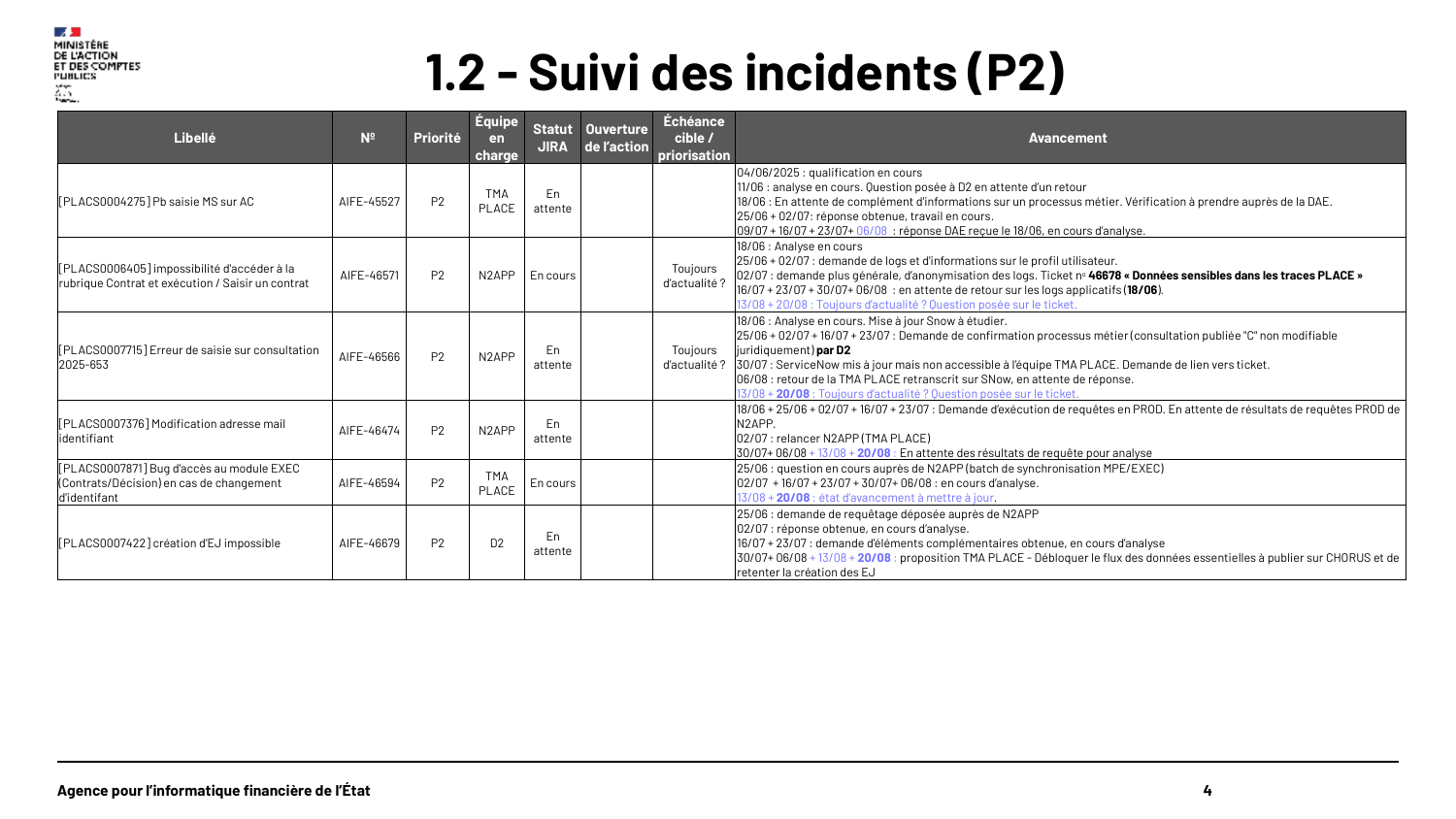

# 1.2 - Suivi des incidents (P2)
| Libellé | Nº | Priorité | Équipe en charge | Statut JIRA | Ouverture de l’action | Échéance cible / priorisation | Avancement |
| --- | --- | --- | --- | --- | --- | --- | --- |
| [PLACS0004275] Pb saisie MS sur AC | AIFE-45527 | P2 | TMA PLACE | En attente |  |  | 04/06/2025 : qualification en cours 11/06 : analyse en cours. Question posée à D2 en attente d’un retour 18/06 : En attente de complément d'informations sur un processus métier. Vérification à prendre auprès de la DAE. 25/06 + 02/07: réponse obtenue, travail en cours. 09/07 + 16/07 + 23/07+ 06/08 : réponse DAE reçue le 18/06, en cours d’analyse. |
| [PLACS0006405] impossibilité d'accéder à la rubrique Contrat et exécution / Saisir un contrat | AIFE-46571 | P2 | N2APP | En cours |  | Toujours d’actualité ? | 18/06 : Analyse en cours 25/06 + 02/07 : demande de logs et d'informations sur le profil utilisateur. 02/07 : demande plus générale, d’anonymisation des logs. Ticket no 46678 « Données sensibles dans les traces PLACE » 16/07 + 23/07 + 30/07+ 06/08 : en attente de retour sur les logs applicatifs (18/06). 13/08 + 20/08 : Toujours d’actualité ? Question posée sur le ticket. |
| [PLACS0007715] Erreur de saisie sur consultation 2025-653 | AIFE-46566 | P2 | N2APP | En attente |  | Toujours d’actualité ? | 18/06 : Analyse en cours. Mise à jour Snow à étudier. 25/06 + 02/07 + 16/07 + 23/07 : Demande de confirmation processus métier (consultation publiée "C" non modifiable juridiquement) par D2 30/07 : ServiceNow mis à jour mais non accessible à l’équipe TMA PLACE. Demande de lien vers ticket. 06/08 : retour de la TMA PLACE retranscrit sur SNow, en attente de réponse. 13/08 + 20/08 : Toujours d’actualité ? Question posée sur le ticket. |
| [PLACS0007376] Modification adresse mail identifiant | AIFE-46474 | P2 | N2APP | En attente |  |  | 18/06 + 25/06 + 02/07 + 16/07 + 23/07 : Demande d’exécution de requêtes en PROD. En attente de résultats de requêtes PROD de N2APP. 02/07 : relancer N2APP (TMA PLACE) 30/07+ 06/08 + 13/08 + 20/08 : En attente des résultats de requête pour analyse |
| [PLACS0007871] Bug d'accès au module EXEC (Contrats/Décision) en cas de changement d'identifant | AIFE-46594 | P2 | TMA PLACE | En cours |  |  | 25/06 : question en cours auprès de N2APP (batch de synchronisation MPE/EXEC) 02/07 + 16/07 + 23/07 + 30/07+ 06/08 : en cours d’analyse. 13/08 + 20/08 : état d’avancement à mettre à jour. |
| [PLACS0007422] création d'EJ impossible | AIFE-46679 | P2 | D2 | En attente |  |  | 25/06 : demande de requêtage déposée auprès de N2APP 02/07 : réponse obtenue, en cours d’analyse. 16/07 + 23/07 : demande d’éléments complémentaires obtenue, en cours d’analyse 30/07+ 06/08 + 13/08 + 20/08 : proposition TMA PLACE - Débloquer le flux des données essentielles à publier sur CHORUS et de retenter la création des EJ |
Agence pour l’informatique financière de l’État
4